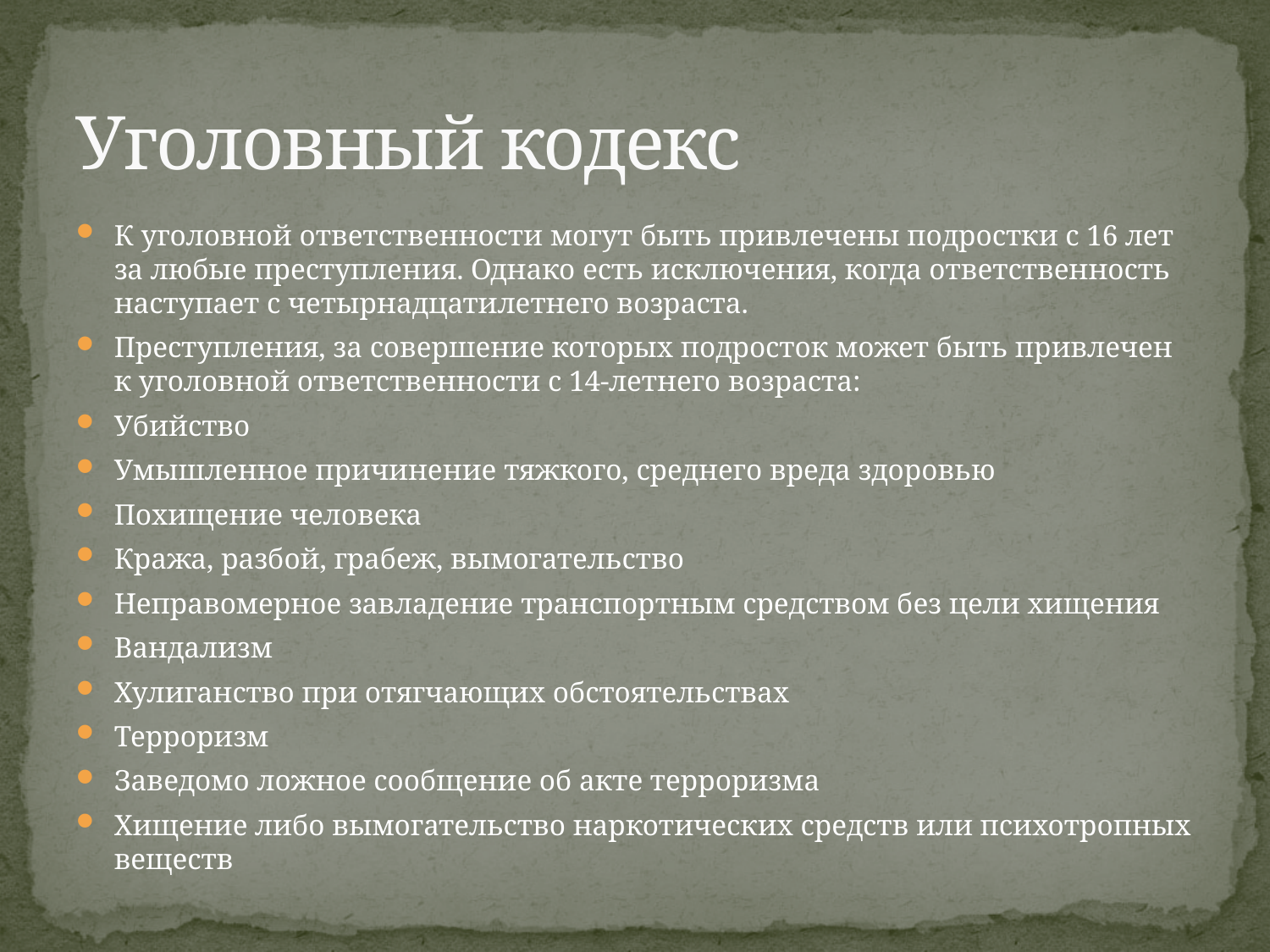

# Уголовный кодекс
К уголовной ответственности могут быть привлечены подростки с 16 лет за любые преступления. Однако есть исключения, когда ответственность наступает с четырнадцатилетнего возраста.
Преступления, за совершение которых подросток может быть привлечен к уголовной ответственности с 14-летнего возраста:
Убийство
Умышленное причинение тяжкого, среднего вреда здоровью
Похищение человека
Кража, разбой, грабеж, вымогательство
Неправомерное завладение транспортным средством без цели хищения
Вандализм
Хулиганство при отягчающих обстоятельствах
Терроризм
Заведомо ложное сообщение об акте терроризма
Хищение либо вымогательство наркотических средств или психотропных веществ